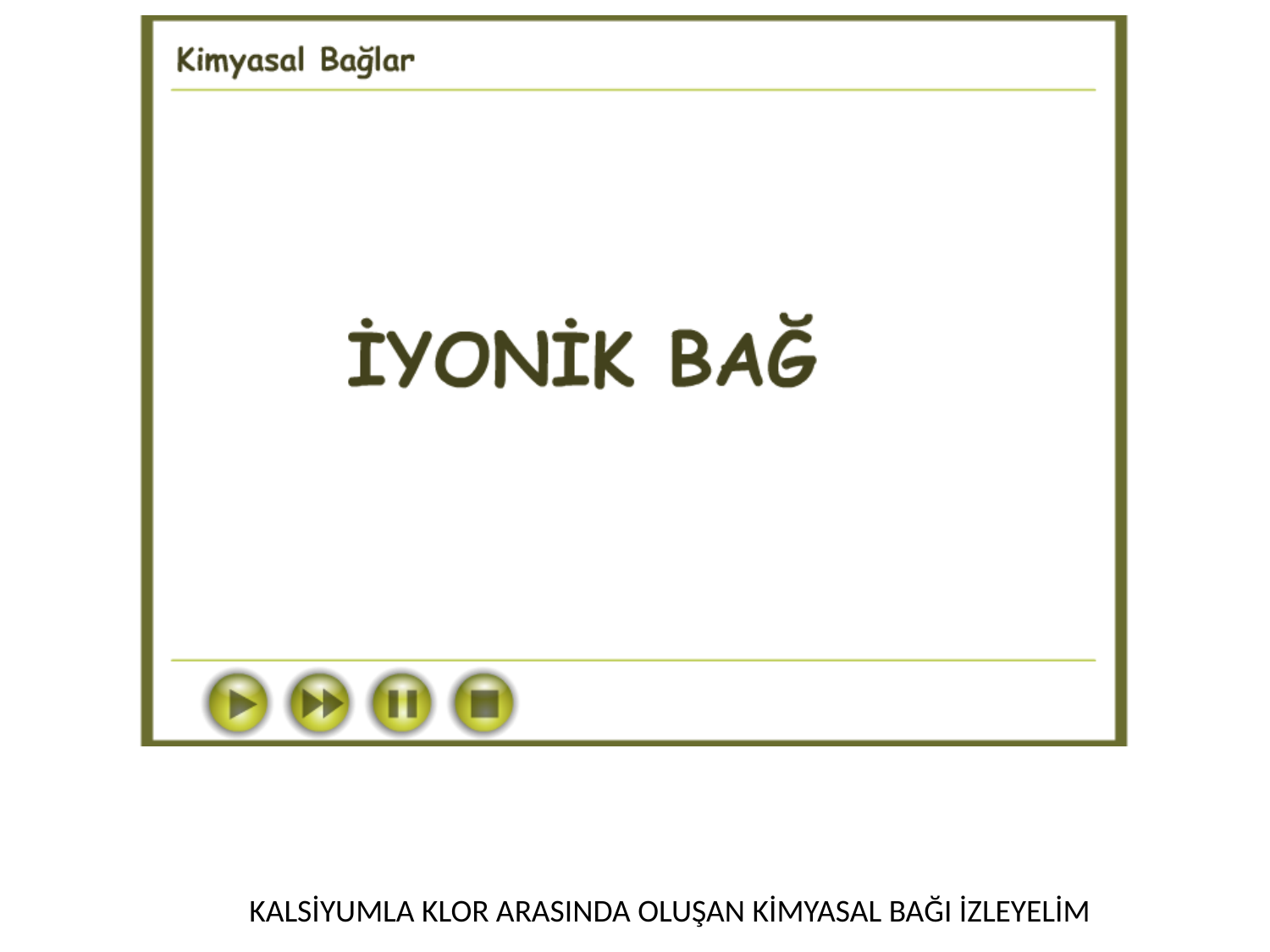

KALSİYUMLA KLOR ARASINDA OLUŞAN KİMYASAL BAĞI İZLEYELİM